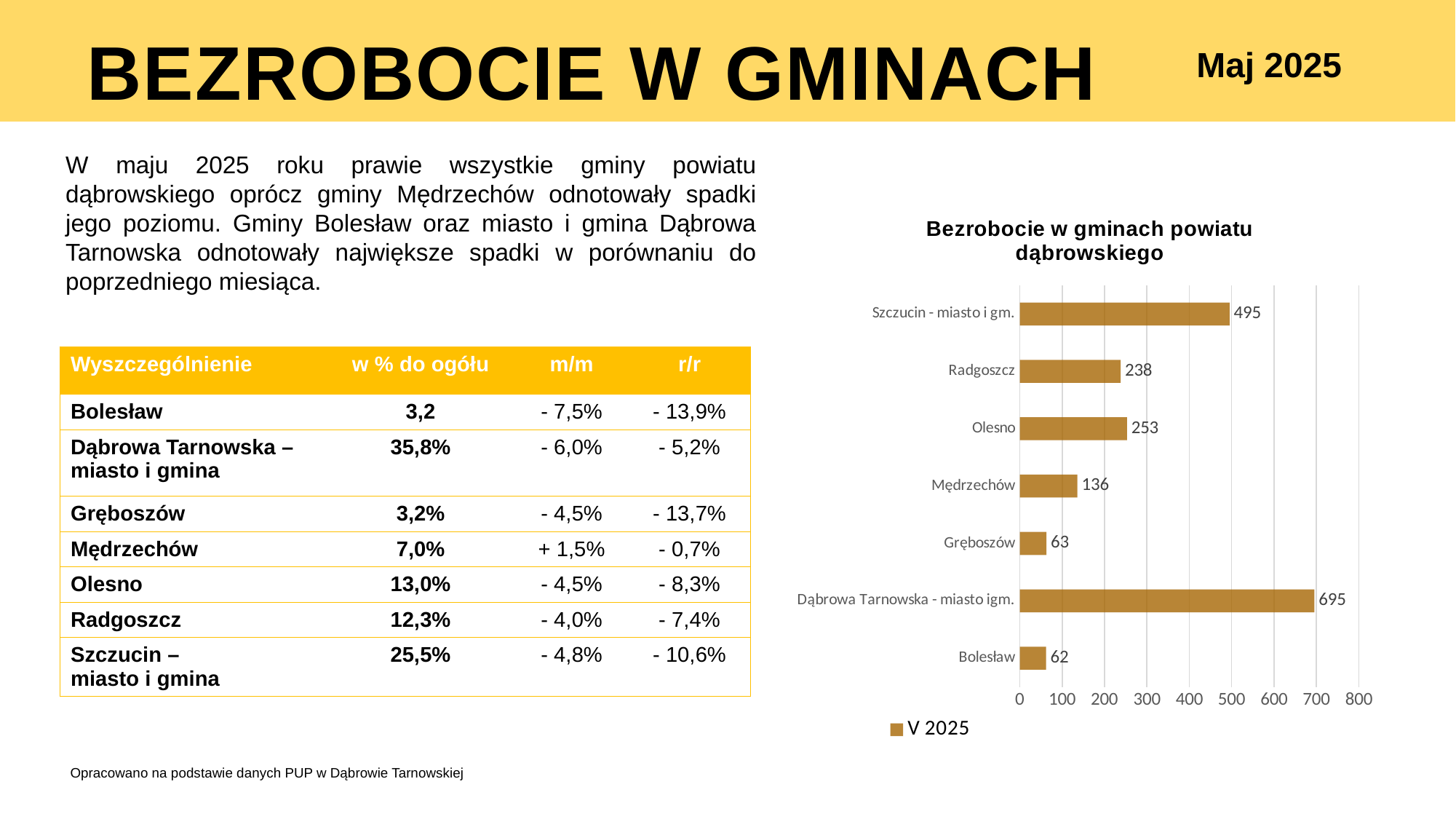

BEZROBOCIE W GMINACH
Maj 2025
W maju 2025 roku prawie wszystkie gminy powiatu dąbrowskiego oprócz gminy Mędrzechów odnotowały spadki jego poziomu. Gminy Bolesław oraz miasto i gmina Dąbrowa Tarnowska odnotowały największe spadki w porównaniu do poprzedniego miesiąca.

### Chart: Bezrobocie w gminach powiatu dąbrowskiego

| Category | V 2025 |
|---|---|
| Bolesław | 62.0 |
| Dąbrowa Tarnowska - miasto igm. | 695.0 |
| Gręboszów | 63.0 |
| Mędrzechów | 136.0 |
| Olesno | 253.0 |
| Radgoszcz | 238.0 |
| Szczucin - miasto i gm. | 495.0 |
| Wyszczególnienie | w % do ogółu | m/m | r/r |
| --- | --- | --- | --- |
| Bolesław | 3,2 | - 7,5% | - 13,9% |
| Dąbrowa Tarnowska – miasto i gmina | 35,8% | - 6,0% | - 5,2% |
| Gręboszów | 3,2% | - 4,5% | - 13,7% |
| Mędrzechów | 7,0% | + 1,5% | - 0,7% |
| Olesno | 13,0% | - 4,5% | - 8,3% |
| Radgoszcz | 12,3% | - 4,0% | - 7,4% |
| Szczucin – miasto i gmina | 25,5% | - 4,8% | - 10,6% |
Opracowano na podstawie danych PUP w Dąbrowie Tarnowskiej